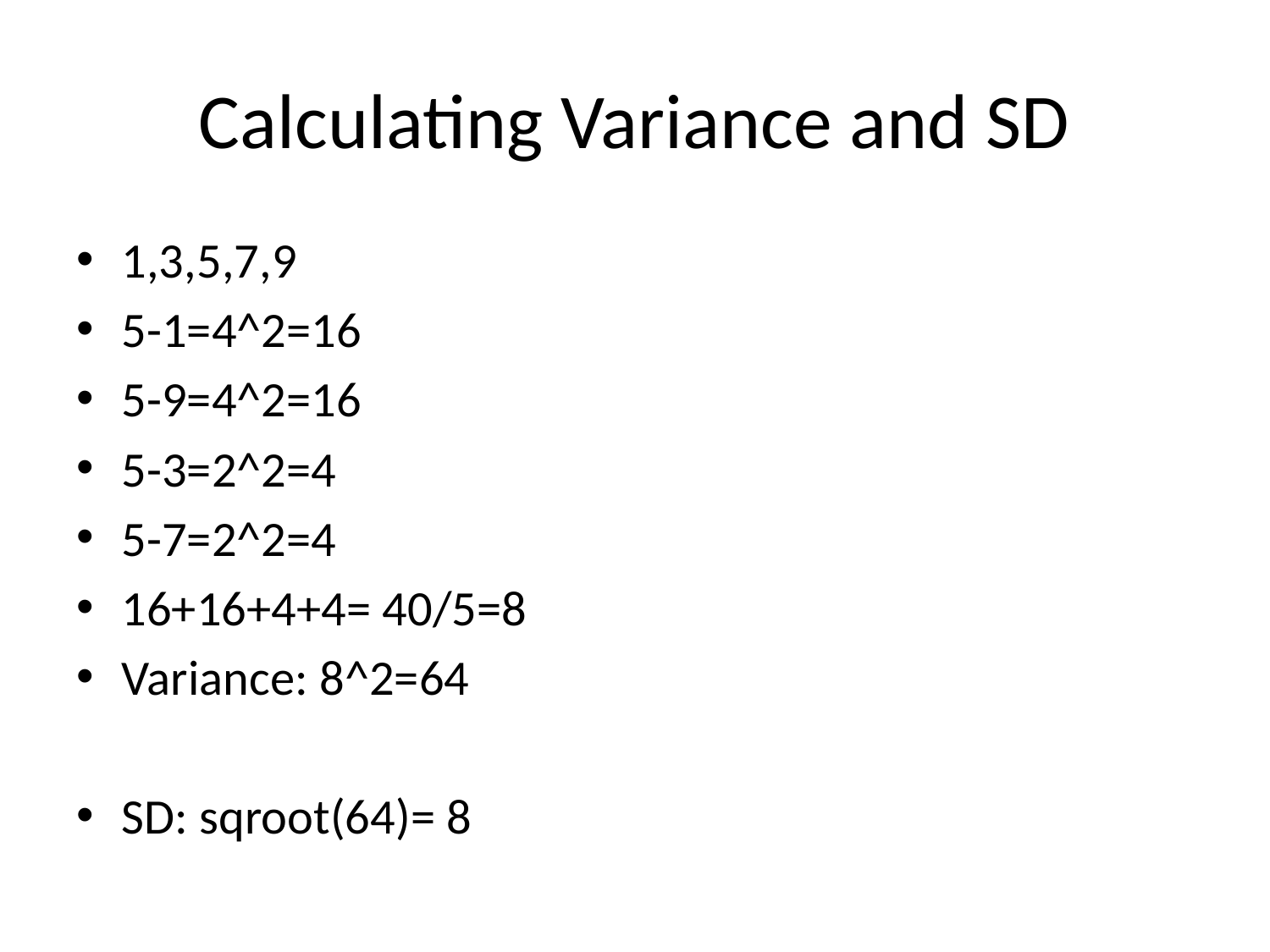

# Calculating Variance and SD
1,3,5,7,9
5-1=4^2=16
5-9=4^2=16
5-3=2^2=4
5-7=2^2=4
16+16+4+4= 40/5=8
Variance: 8^2=64

SD: sqroot(64)= 8